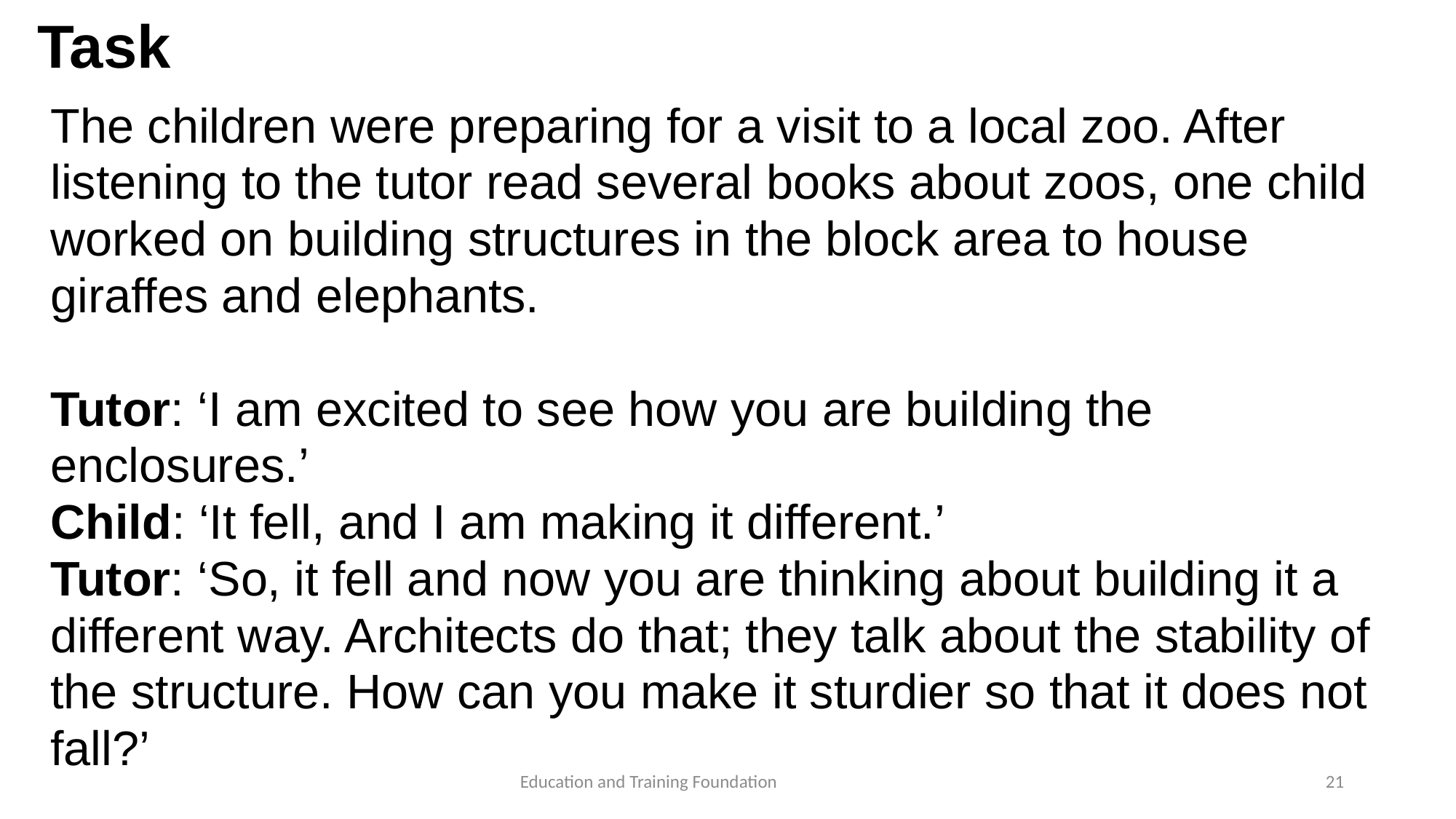

# Task
The children were preparing for a visit to a local zoo. After listening to the tutor read several books about zoos, one child worked on building structures in the block area to house giraffes and elephants.

Tutor: ‘I am excited to see how you are building the enclosures.’
Child: ‘It fell, and I am making it different.’
Tutor: ‘So, it fell and now you are thinking about building it a different way. Architects do that; they talk about the stability of the structure. How can you make it sturdier so that it does not fall?’
21
Education and Training Foundation